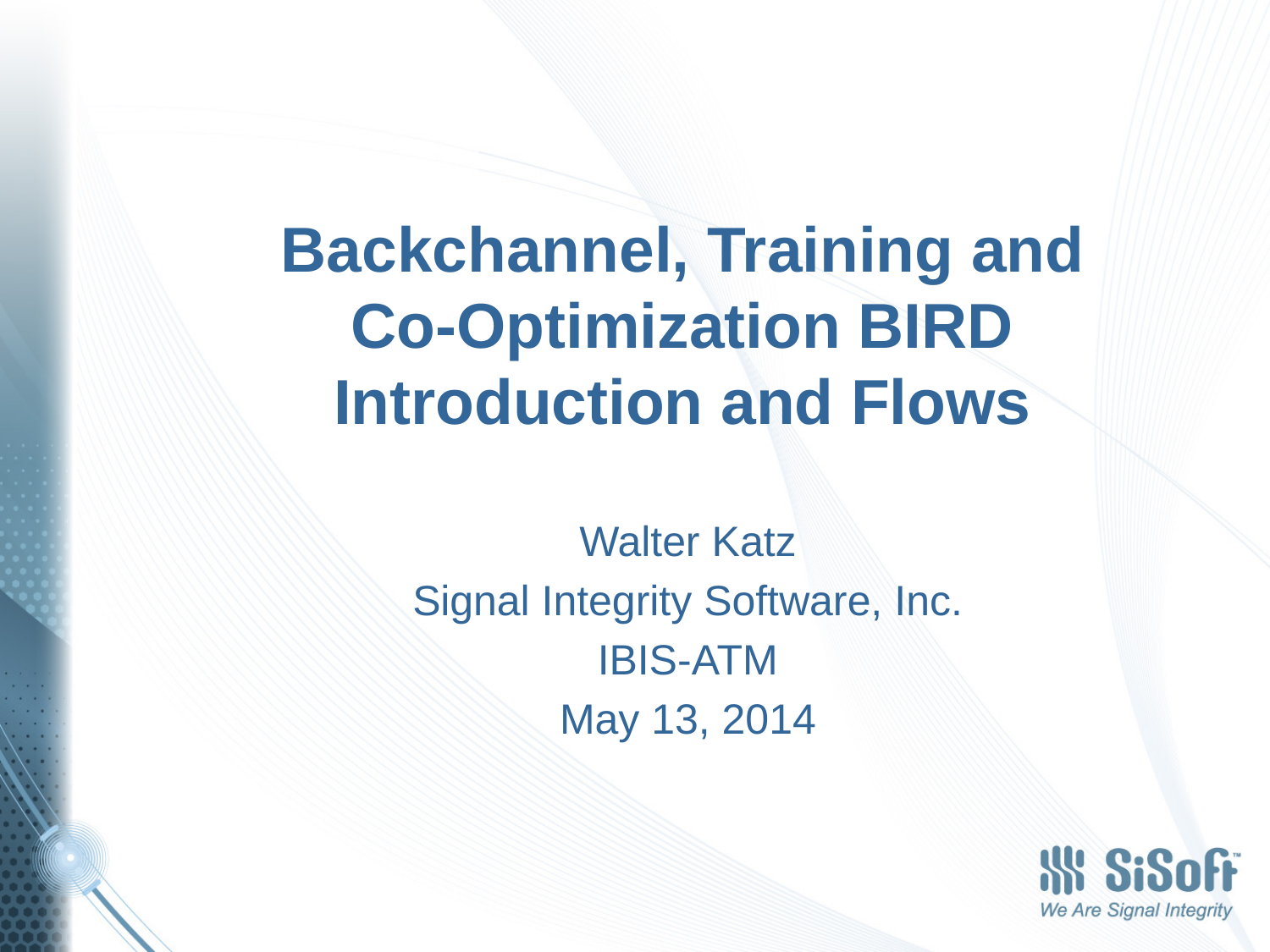

# Backchannel, Training and Co-Optimization BIRD Introduction and Flows
Walter Katz
Signal Integrity Software, Inc.
IBIS-ATM
May 13, 2014